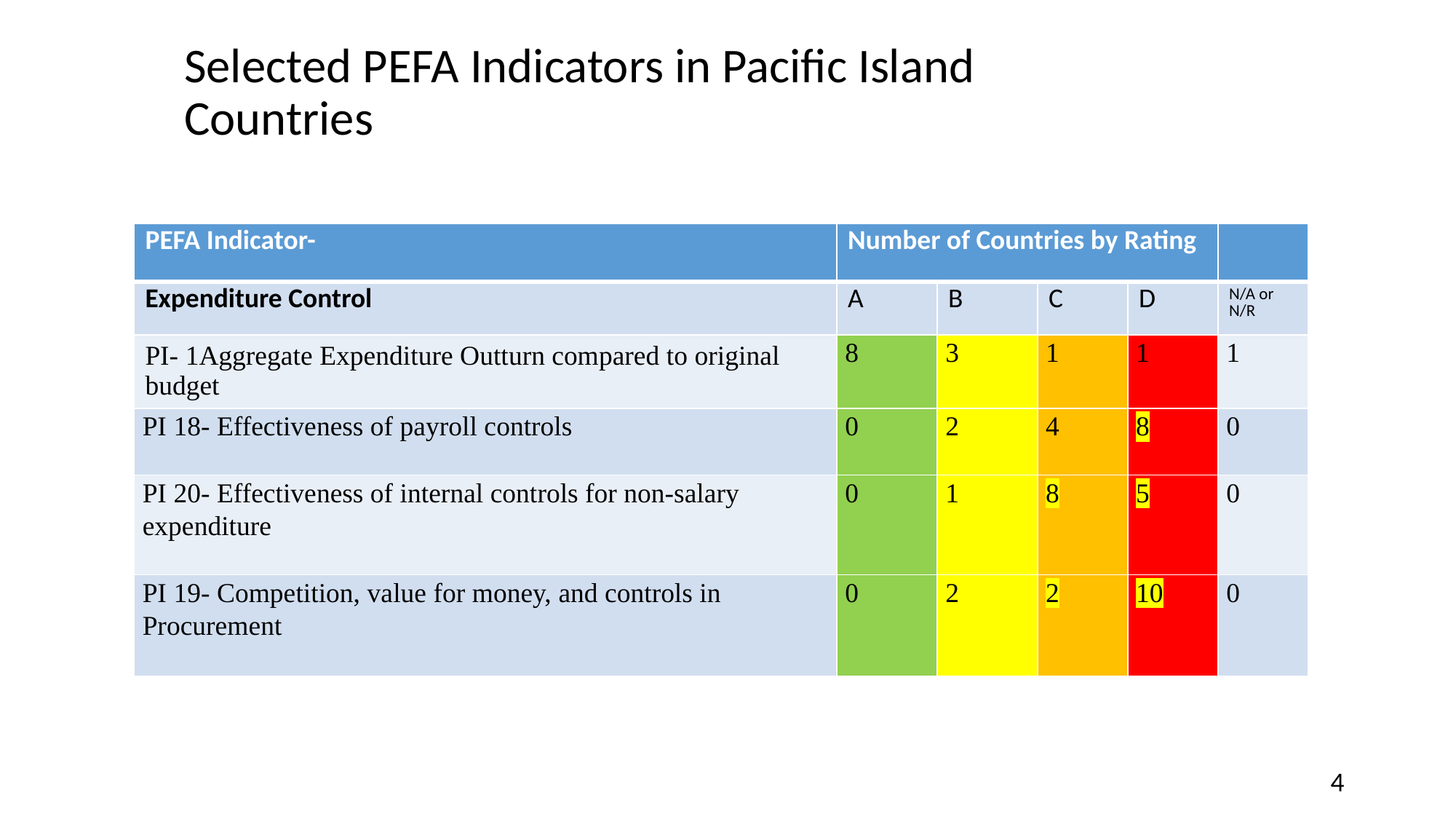

# Selected PEFA Indicators in Pacific Island Countries
| PEFA Indicator- | Number of Countries by Rating |  |  |  |  |
| --- | --- | --- | --- | --- | --- |
| Expenditure Control | A | B | C | D | N/A or N/R |
| PI- 1Aggregate Expenditure Outturn compared to original budget | 8 | 3 | 1 | 1 | 1 |
| PI 18- Effectiveness of payroll controls | 0 | 2 | 4 | 8 | 0 |
| PI 20- Effectiveness of internal controls for non-salary expenditure | 0 | 1 | 8 | 5 | 0 |
| PI 19- Competition, value for money, and controls in Procurement | 0 | 2 | 2 | 10 | 0 |
4